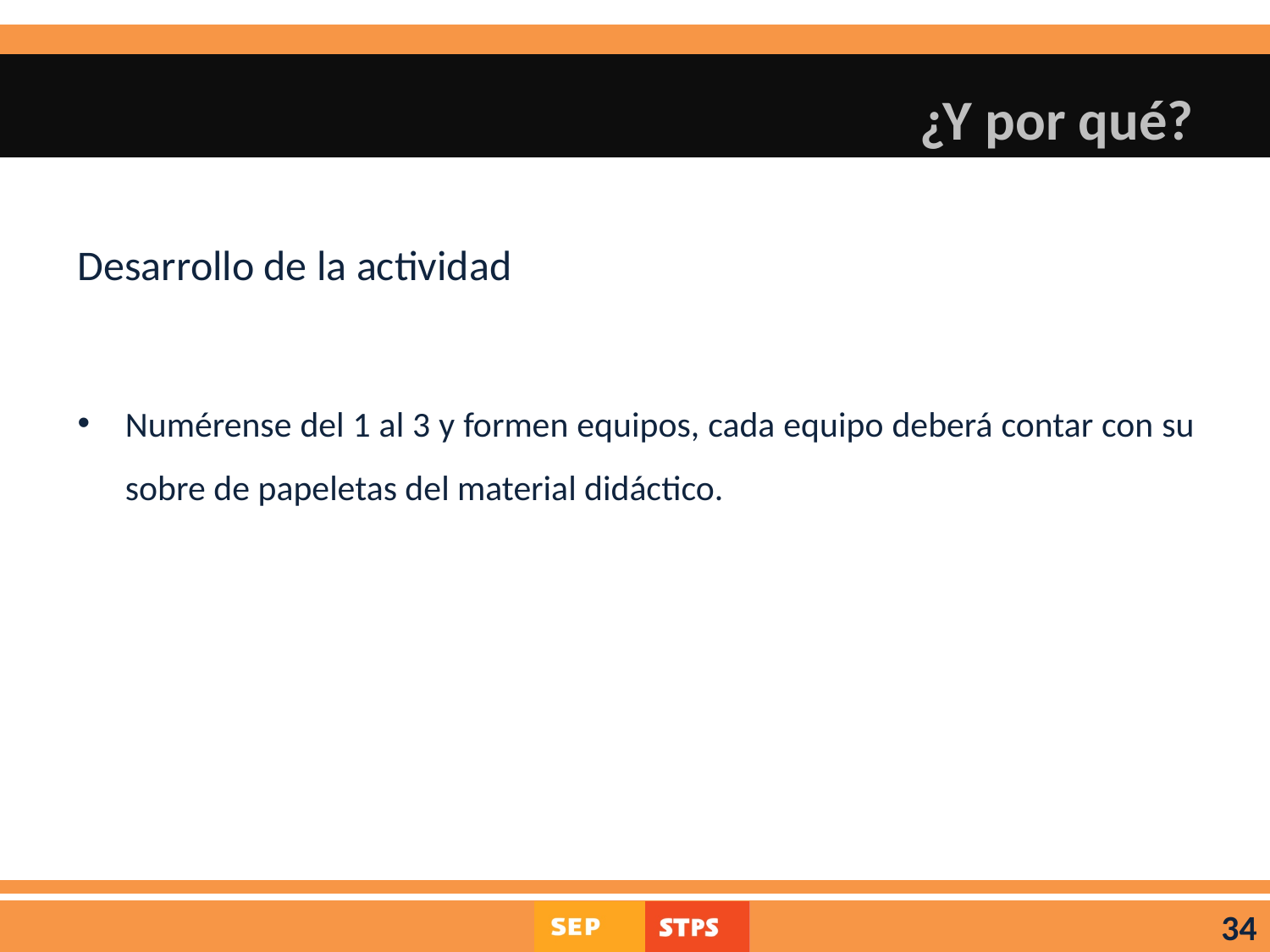

# ¿Y por qué?
Desarrollo de la actividad

Numérense del 1 al 3 y formen equipos, cada equipo deberá contar con su sobre de papeletas del material didáctico.

34